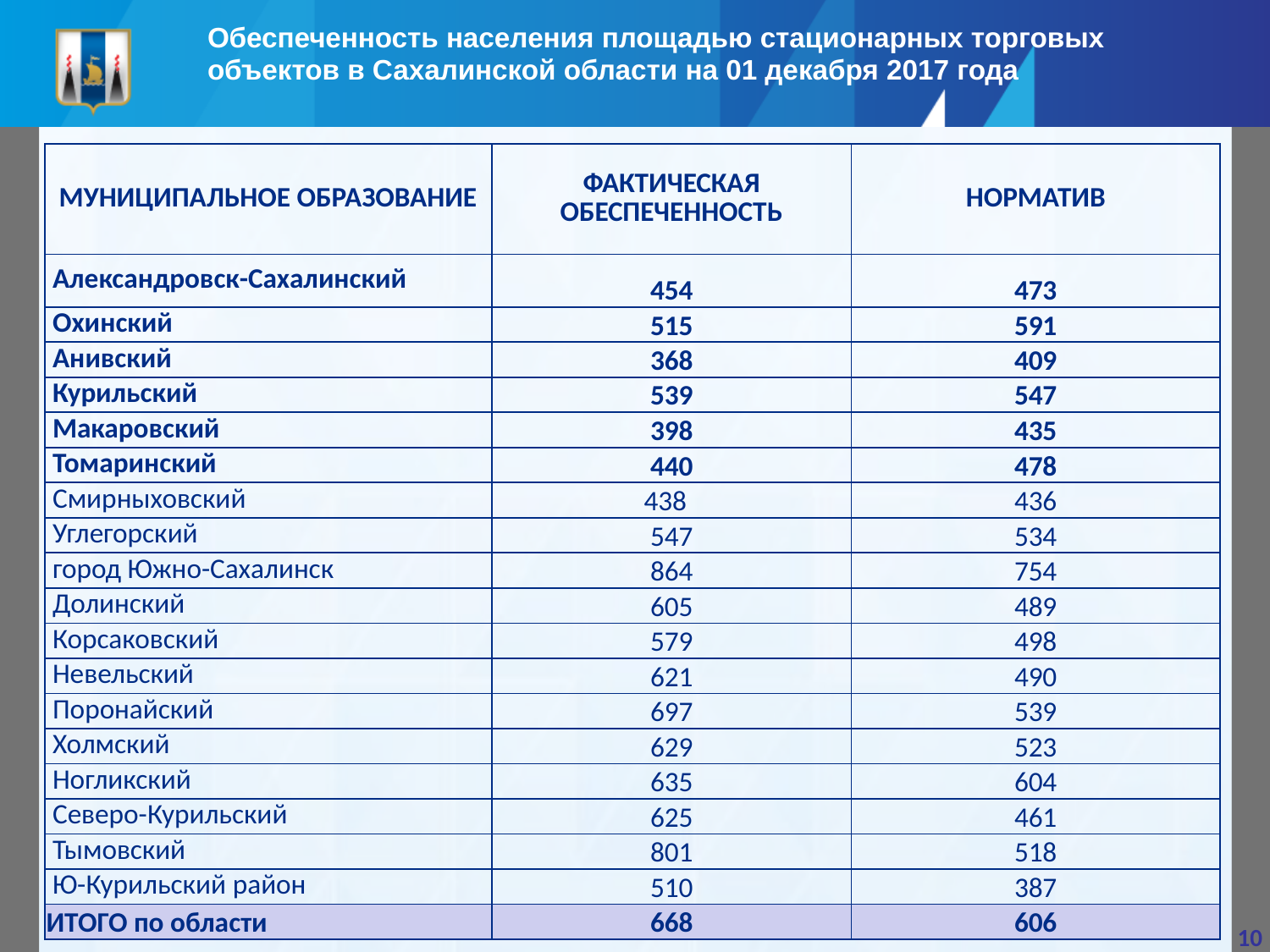

Обеспеченность населения площадью стационарных торговых объектов в Сахалинской области на 01 декабря 2017 года
| МУНИЦИПАЛЬНОЕ ОБРАЗОВАНИЕ | ФАКТИЧЕСКАЯ ОБЕСПЕЧЕННОСТЬ | НОРМАТИВ |
| --- | --- | --- |
| Александровск-Сахалинский | 454 | 473 |
| Охинский | 515 | 591 |
| Анивский | 368 | 409 |
| Курильский | 539 | 547 |
| Макаровский | 398 | 435 |
| Томаринский | 440 | 478 |
| Смирныховский | 438 | 436 |
| Углегорский | 547 | 534 |
| город Южно-Сахалинск | 864 | 754 |
| Долинский | 605 | 489 |
| Корсаковский | 579 | 498 |
| Невельский | 621 | 490 |
| Поронайский | 697 | 539 |
| Холмский | 629 | 523 |
| Ногликский | 635 | 604 |
| Северо-Курильский | 625 | 461 |
| Тымовский | 801 | 518 |
| Ю-Курильский район | 510 | 387 |
| ИТОГО по области | 668 | 606 |
10